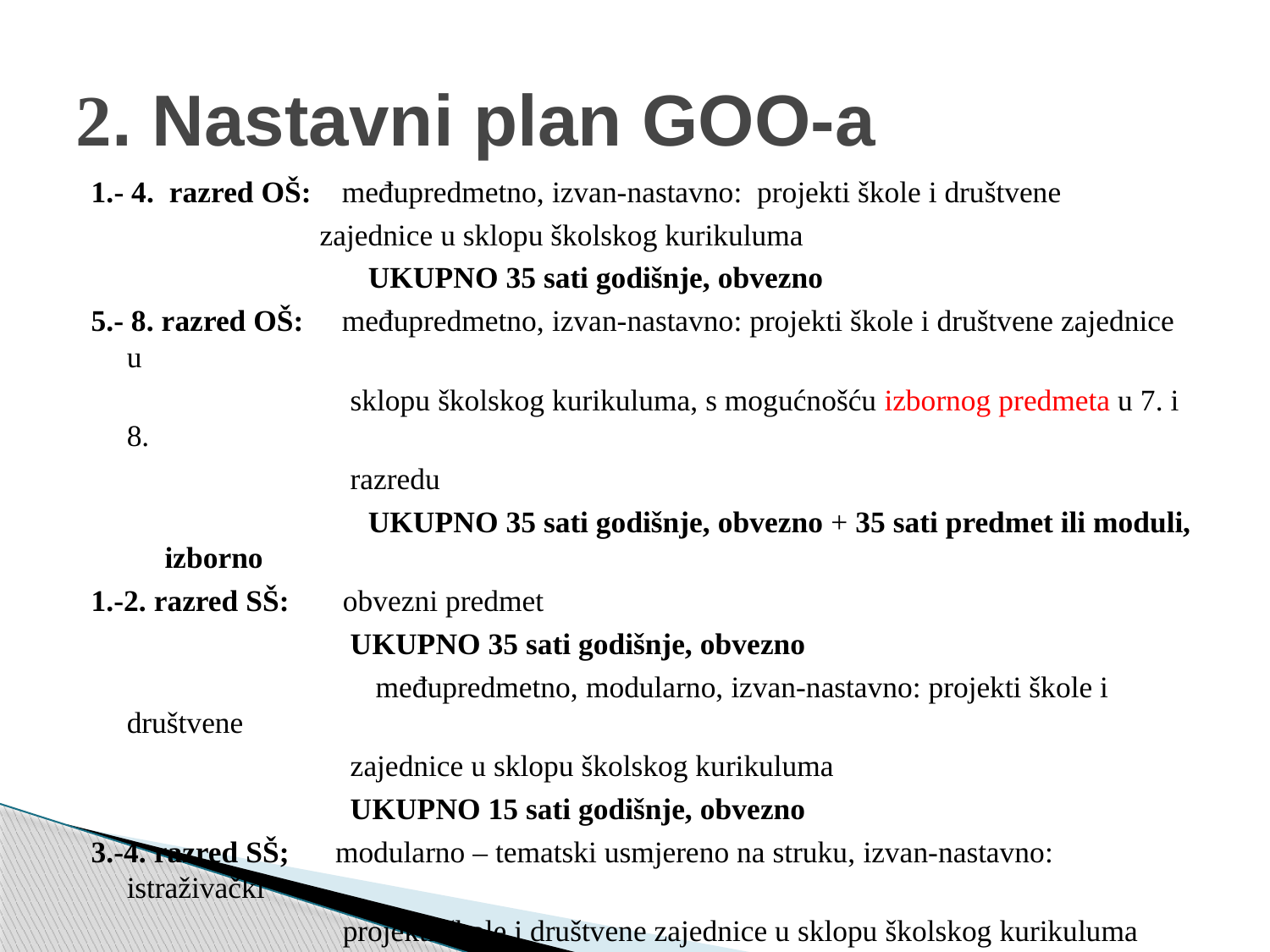

# 2. Nastavni plan GOO-a
1.- 4.  razred OŠ:    međupredmetno, izvan-nastavno:  projekti škole i društvene
                              zajednice u sklopu školskog kurikuluma
		               UKUPNO 35 sati godišnje, obvezno
5.- 8. razred OŠ:     međupredmetno, izvan-nastavno: projekti škole i društvene zajednice u
                                  sklopu školskog kurikuluma, s mogućnošću izbornog predmeta u 7. i 8.
                                  razredu
		               UKUPNO 35 sati godišnje, obvezno + 35 sati predmet ili moduli,      izborno
1.-2. razred SŠ:       obvezni predmet
                                  UKUPNO 35 sati godišnje, obvezno
		                međupredmetno, modularno, izvan-nastavno: projekti škole i društvene
                                  zajednice u sklopu školskog kurikuluma
                                  UKUPNO 15 sati godišnje, obvezno
3.-4. razred SŠ;      modularno – tematski usmjereno na struku, izvan-nastavno: istraživački
                                 projekti škole i društvene zajednice u sklopu školskog kurikuluma
                                 UKUPNO 35 sati godišnje, obvezno